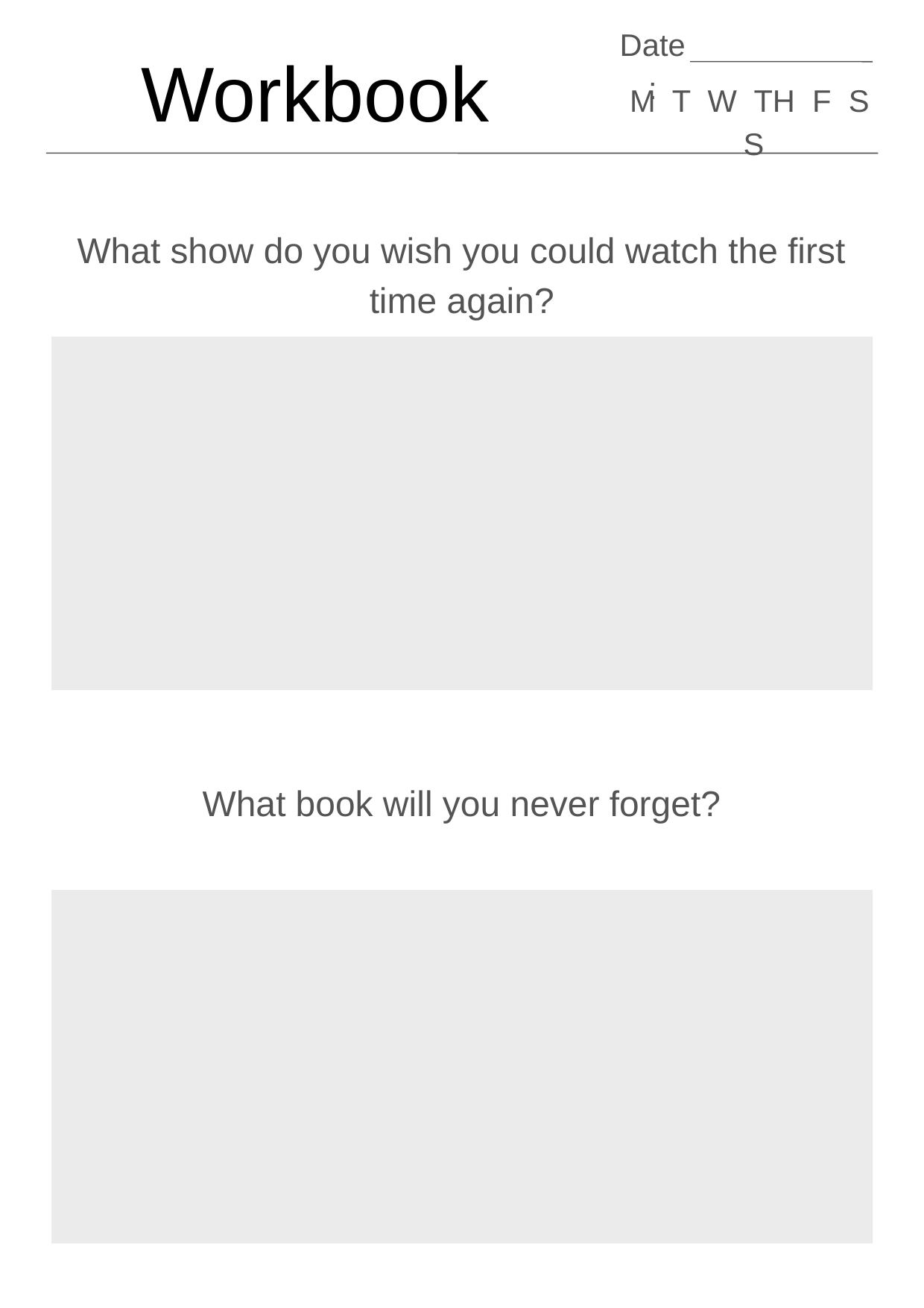

Date:
Workbook

M  T  W  TH  F  S  S

What show do you wish you could watch the first time again?

What book will you never forget?